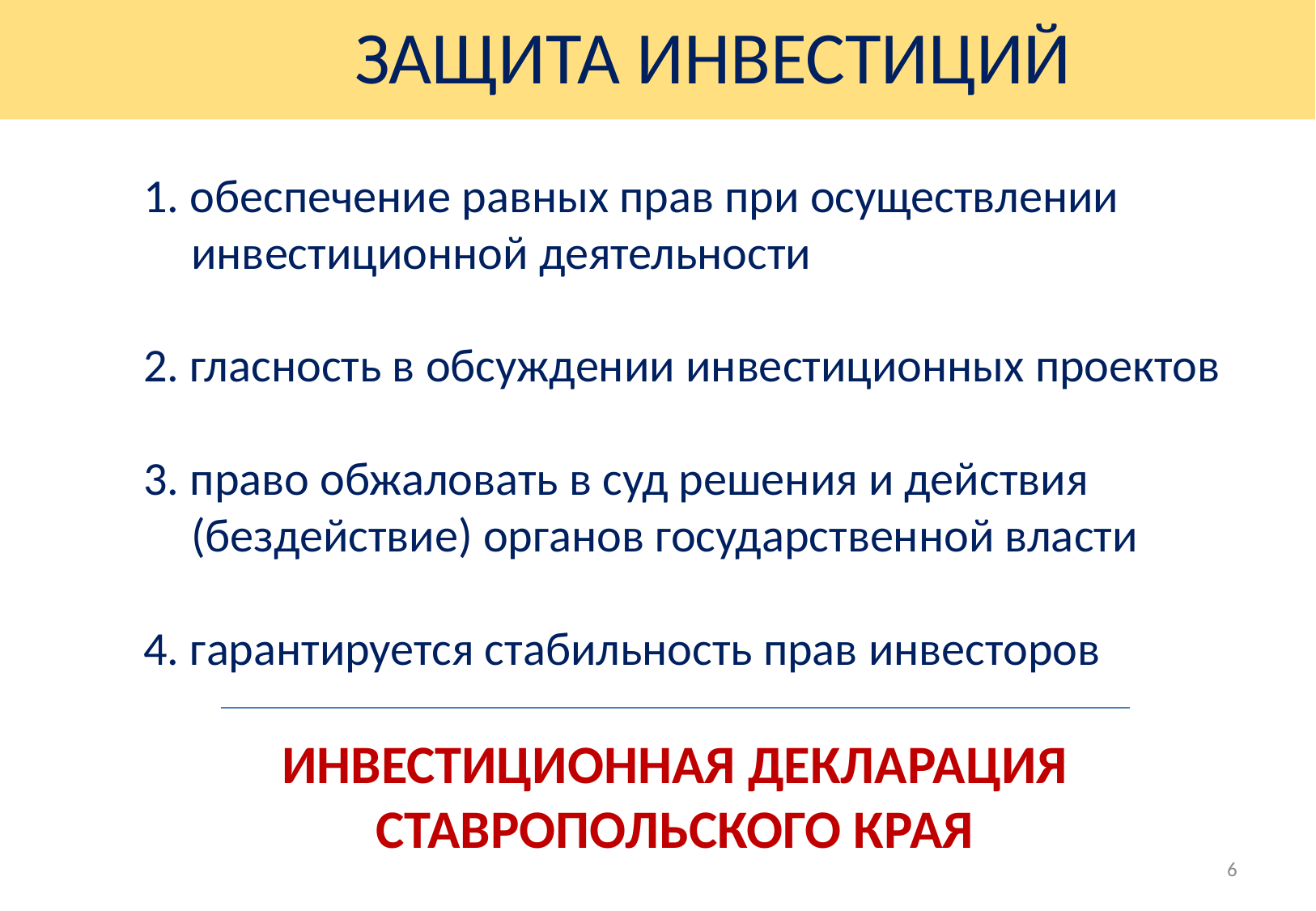

ЗАЩИТА ИНВЕСТИЦИЙ
1. обеспечение равных прав при осуществлении инвестиционной деятельности

2. гласность в обсуждении инвестиционных проектов

3. право обжаловать в суд решения и действия (бездействие) органов государственной власти

4. гарантируется стабильность прав инвесторов
ИНВЕСТИЦИОННАЯ ДЕКЛАРАЦИЯ СТАВРОПОЛЬСКОГО КРАЯ
6